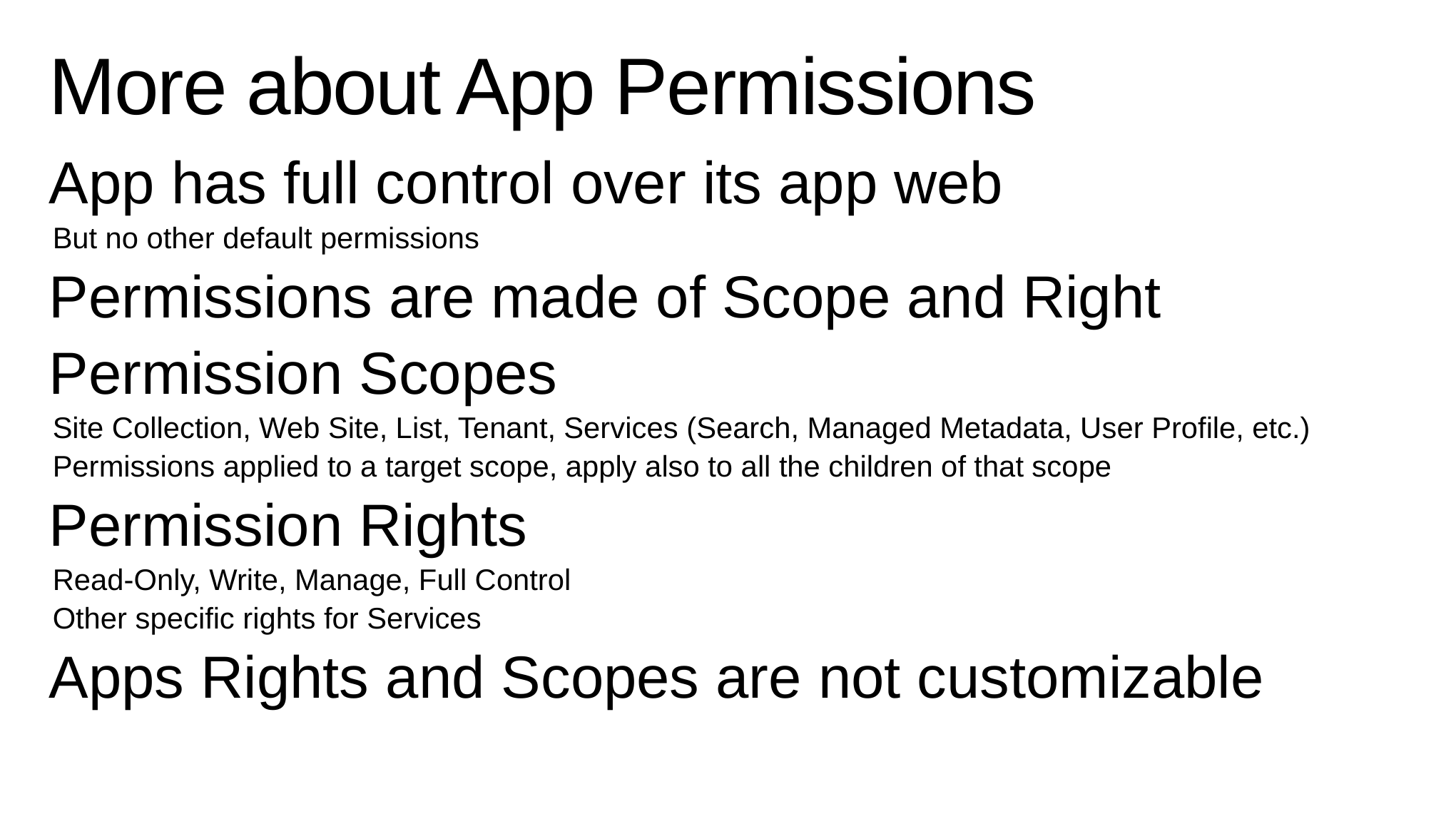

# More about App Permissions
App has full control over its app web
But no other default permissions
Permissions are made of Scope and Right
Permission Scopes
Site Collection, Web Site, List, Tenant, Services (Search, Managed Metadata, User Profile, etc.)
Permissions applied to a target scope, apply also to all the children of that scope
Permission Rights
Read-Only, Write, Manage, Full Control
Other specific rights for Services
Apps Rights and Scopes are not customizable